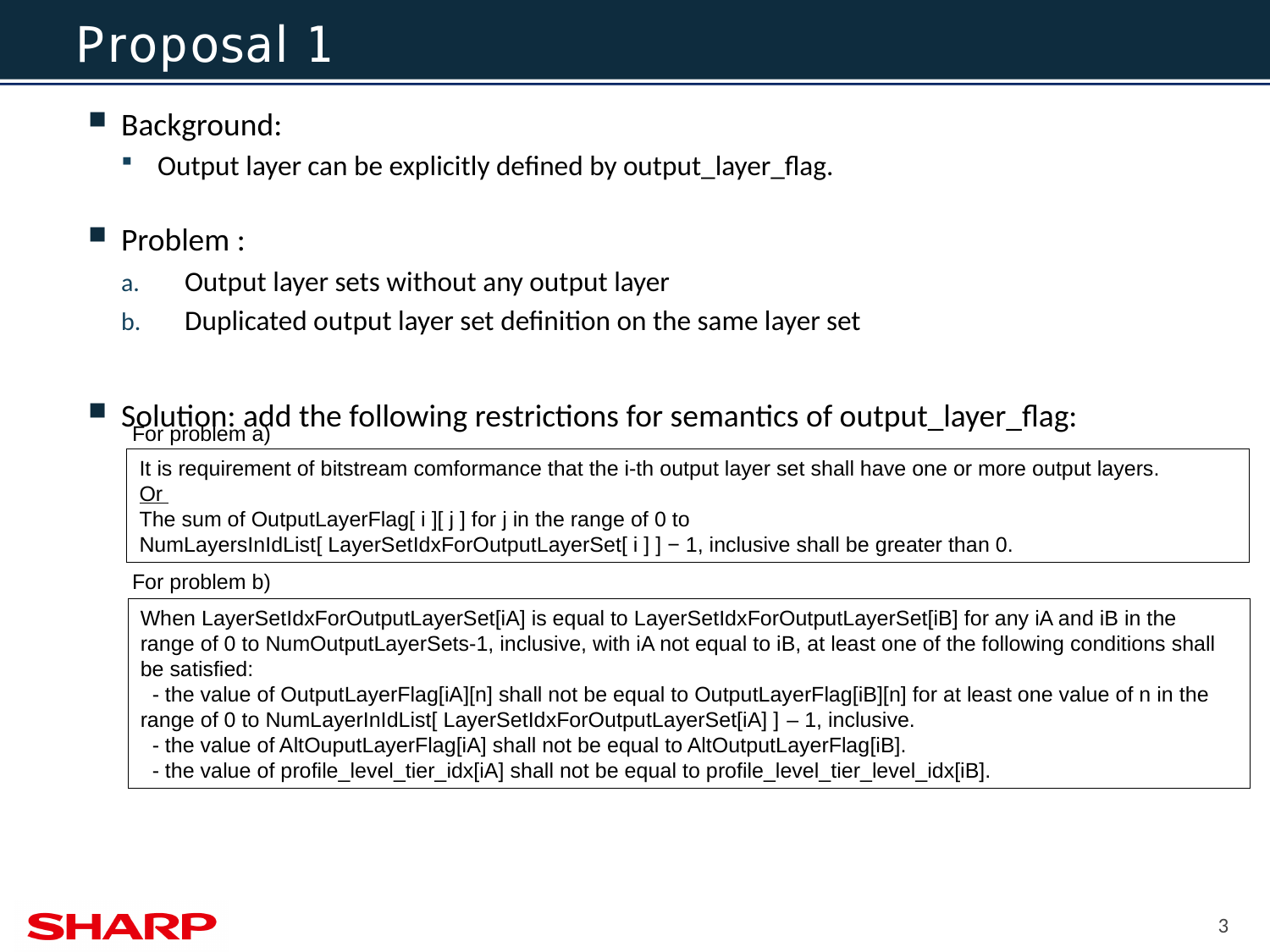

# Proposal 1
Background:
Output layer can be explicitly defined by output_layer_flag.

Problem :
Output layer sets without any output layer
Duplicated output layer set definition on the same layer set

Solution: add the following restrictions for semantics of output_layer_flag:

For problem a)
It is requirement of bitstream comformance that the i-th output layer set shall have one or more output layers.
Or
The sum of OutputLayerFlag[ i ][ j ] for j in the range of 0 to NumLayersInIdList[ LayerSetIdxForOutputLayerSet[ i ] ] − 1, inclusive shall be greater than 0.
For problem b)
When LayerSetIdxForOutputLayerSet[iA] is equal to LayerSetIdxForOutputLayerSet[iB] for any iA and iB in the range of 0 to NumOutputLayerSets-1, inclusive, with iA not equal to iB, at least one of the following conditions shall be satisfied:
  - the value of OutputLayerFlag[iA][n] shall not be equal to OutputLayerFlag[iB][n] for at least one value of n in the range of 0 to NumLayerInIdList[ LayerSetIdxForOutputLayerSet[iA] ] – 1, inclusive.
  - the value of AltOuputLayerFlag[iA] shall not be equal to AltOutputLayerFlag[iB].
  - the value of profile_level_tier_idx[iA] shall not be equal to profile_level_tier_level_idx[iB].
3